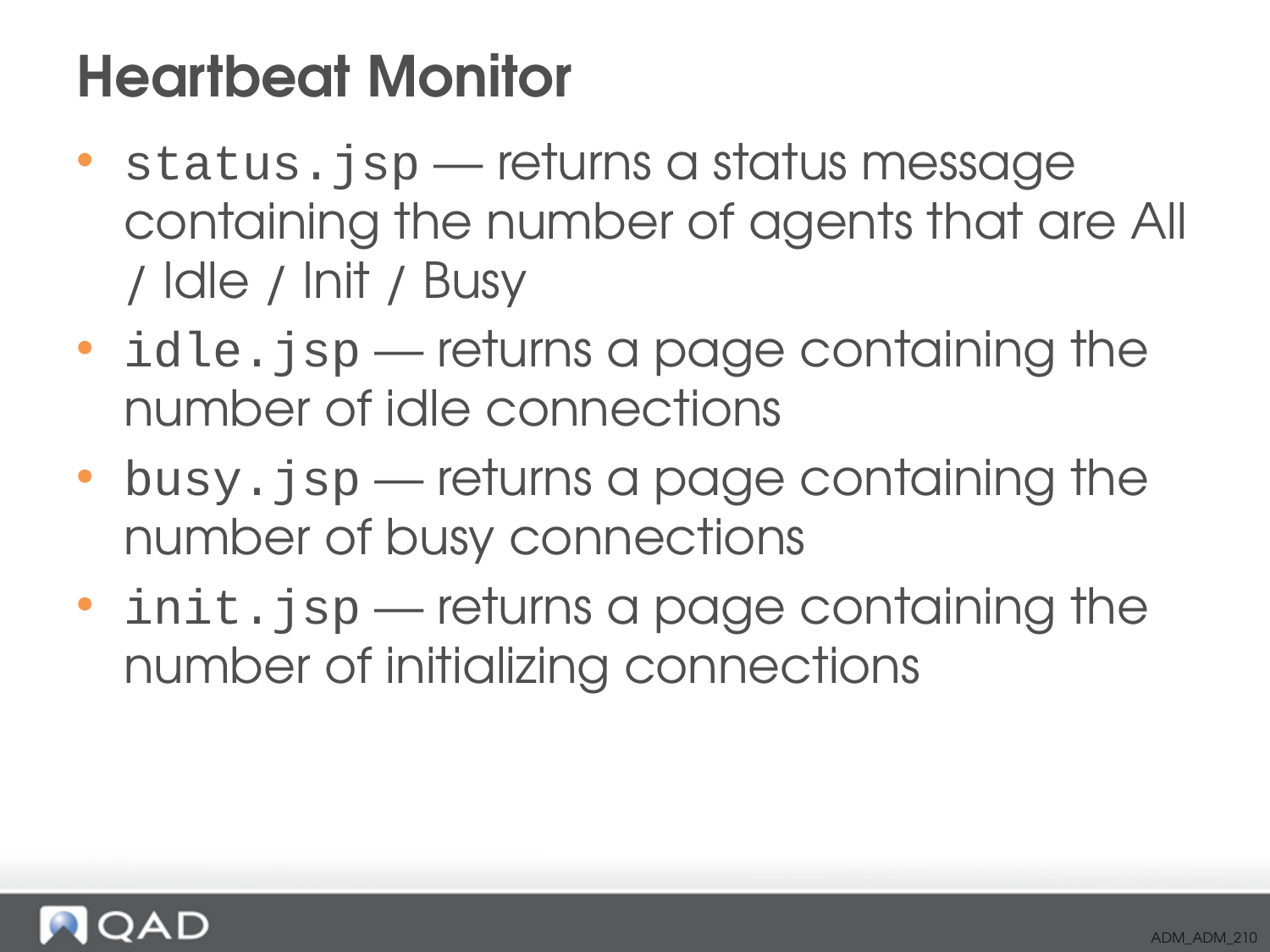

# Heartbeat Monitor
status.jsp — returns a status message containing the number of agents that are All / Idle / Init / Busy
idle.jsp — returns a page containing the number of idle connections
busy.jsp — returns a page containing the number of busy connections
init.jsp — returns a page containing the number of initializing connections

ADM_ADM_210